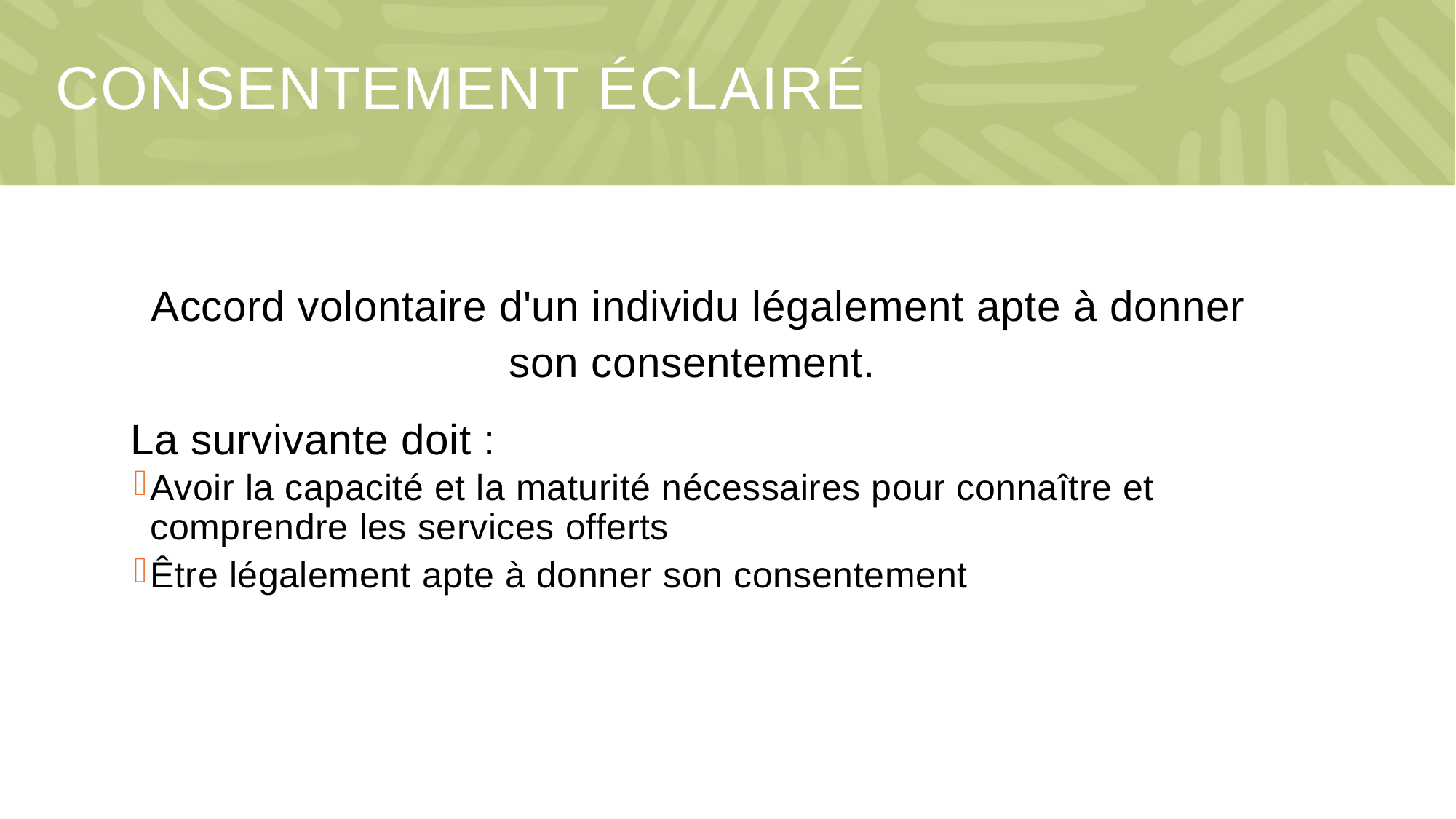

# Consentement éclairé
Accord volontaire d'un individu légalement apte à donner son consentement.
La survivante doit :
Avoir la capacité et la maturité nécessaires pour connaître et comprendre les services offerts
Être légalement apte à donner son consentement